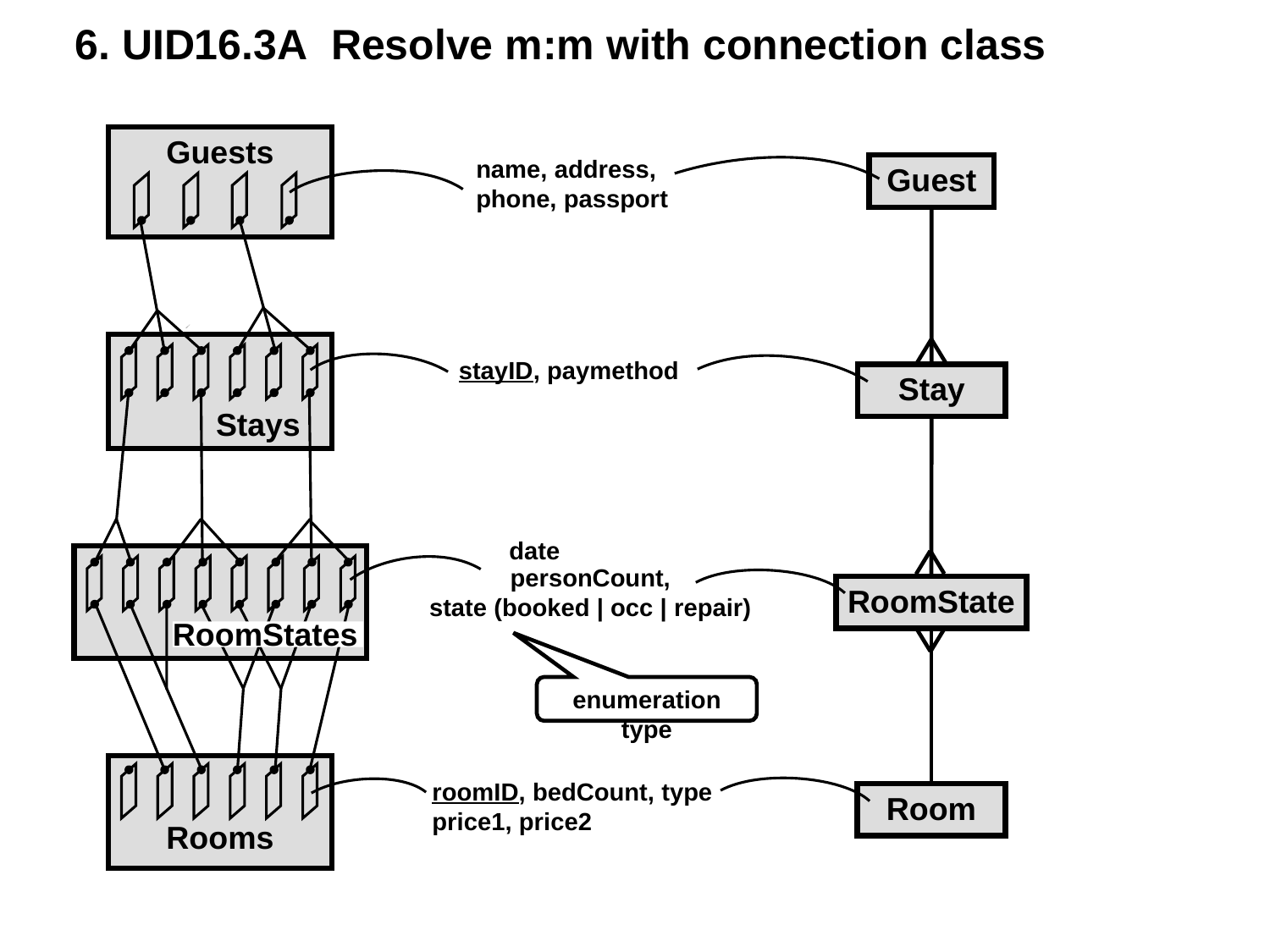

6. UID16.3A  Resolve m:m with connection class
Guests

Stays

RoomStates

Rooms

name, address,
phone, passport

Guest

Stay

RoomState

Room
stayID, paymethod
date
personCount,
state (booked | occ | repair)
enumeration type
roomID, bedCount, type
price1, price2